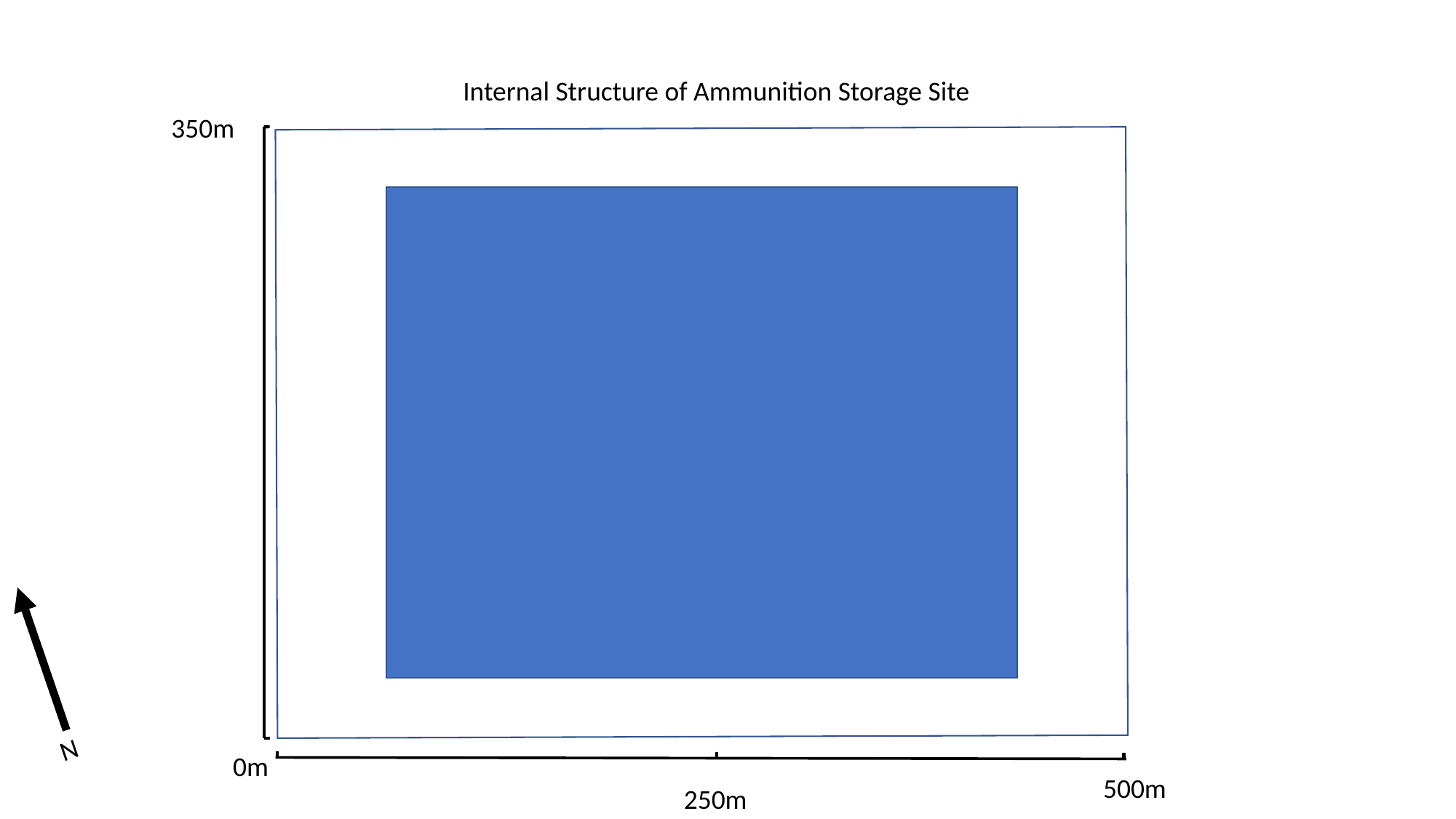

Internal Structure of Ammunition Storage Site
350m

N
0m
500m
250m